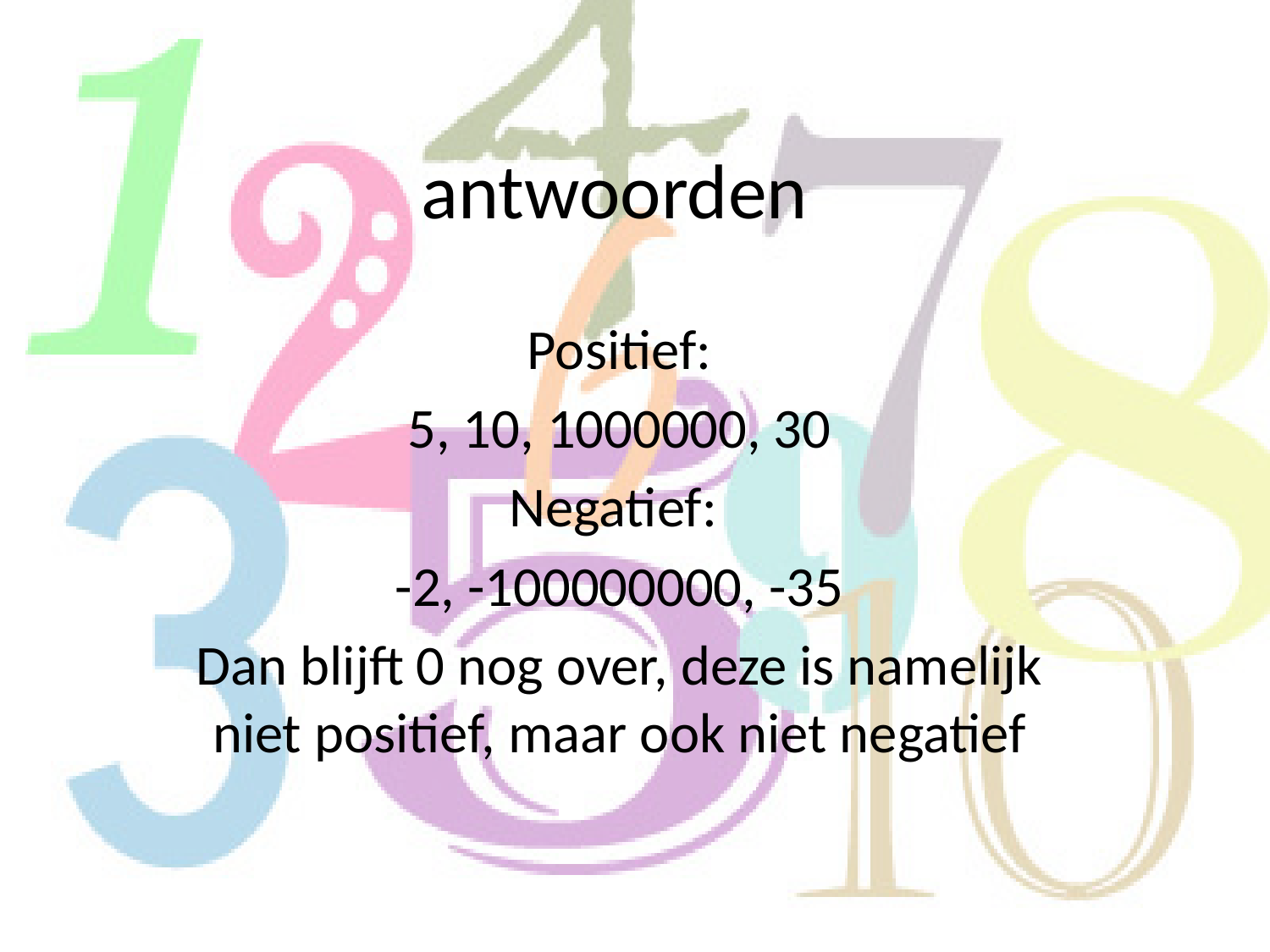

# antwoorden
Positief:
5, 10, 1000000, 30
Negatief:
-2, -100000000, -35
Dan blijft 0 nog over, deze is namelijk niet positief, maar ook niet negatief